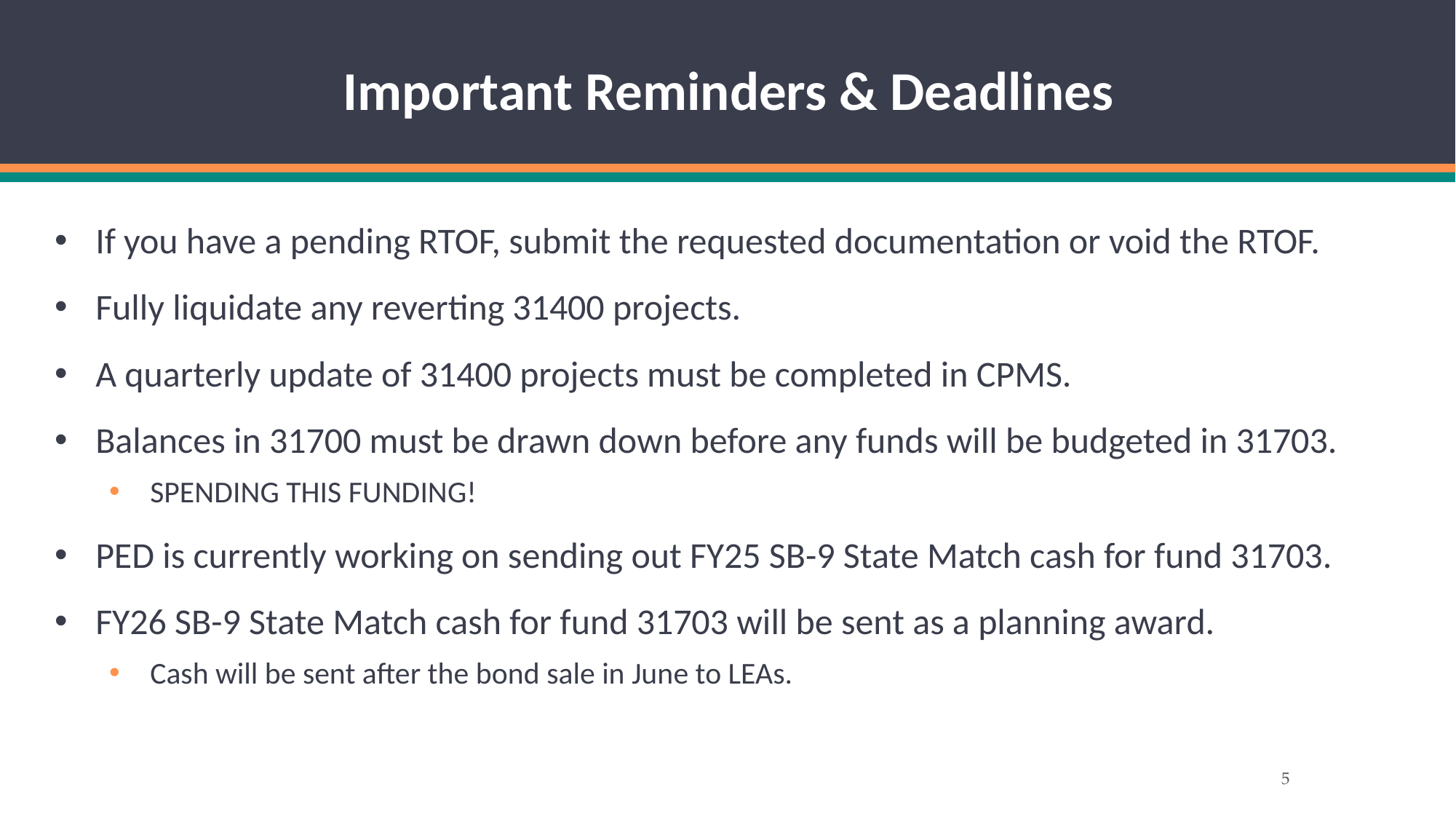

# Important Reminders & Deadlines
If you have a pending RTOF, submit the requested documentation or void the RTOF.
Fully liquidate any reverting 31400 projects.
A quarterly update of 31400 projects must be completed in CPMS.
Balances in 31700 must be drawn down before any funds will be budgeted in 31703.
SPENDING THIS FUNDING!
PED is currently working on sending out FY25 SB-9 State Match cash for fund 31703.
FY26 SB-9 State Match cash for fund 31703 will be sent as a planning award.
Cash will be sent after the bond sale in June to LEAs.
5